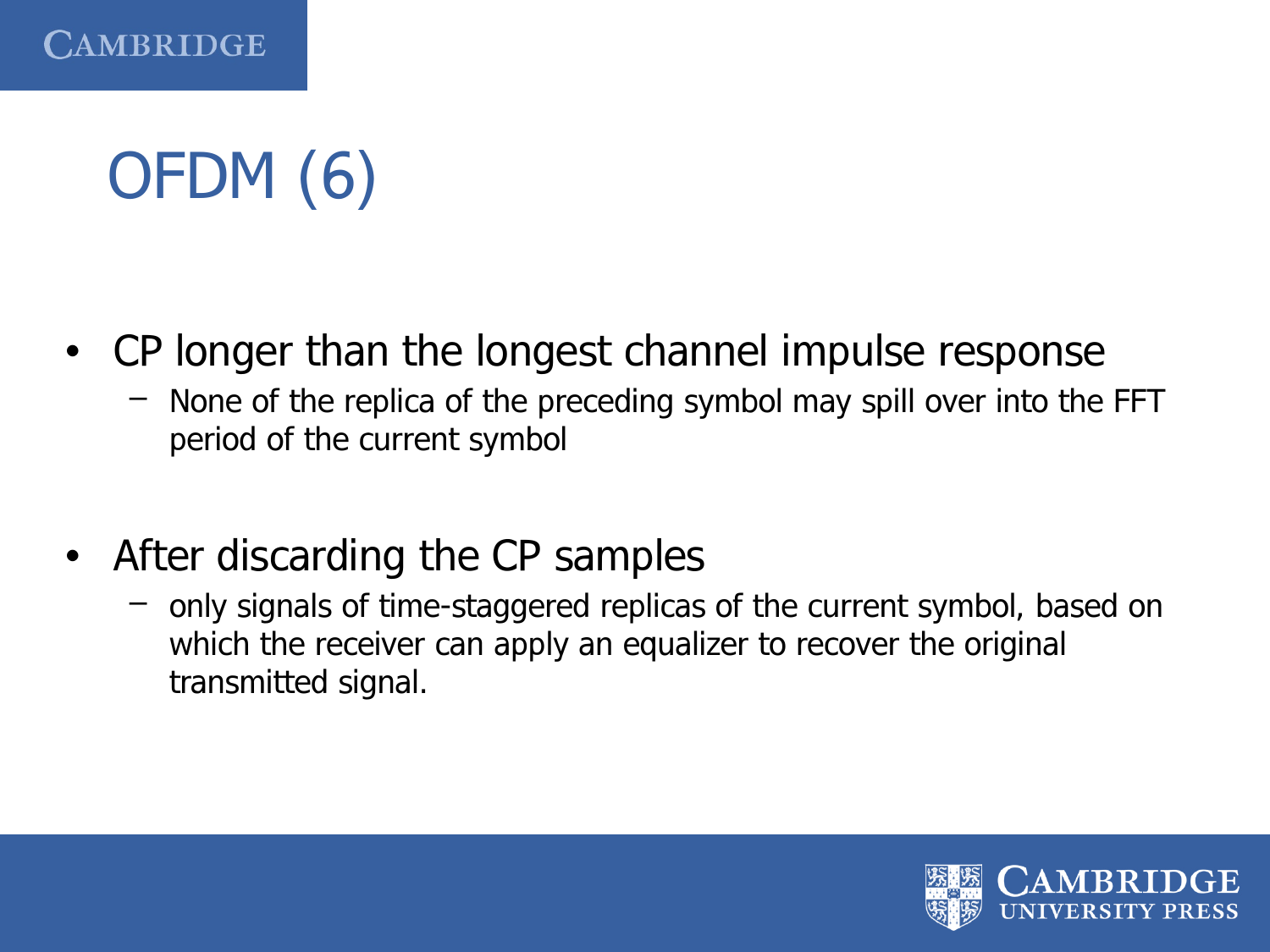

# OFDM (6)
CP longer than the longest channel impulse response
None of the replica of the preceding symbol may spill over into the FFT period of the current symbol

After discarding the CP samples
only signals of time-staggered replicas of the current symbol, based on which the receiver can apply an equalizer to recover the original transmitted signal.